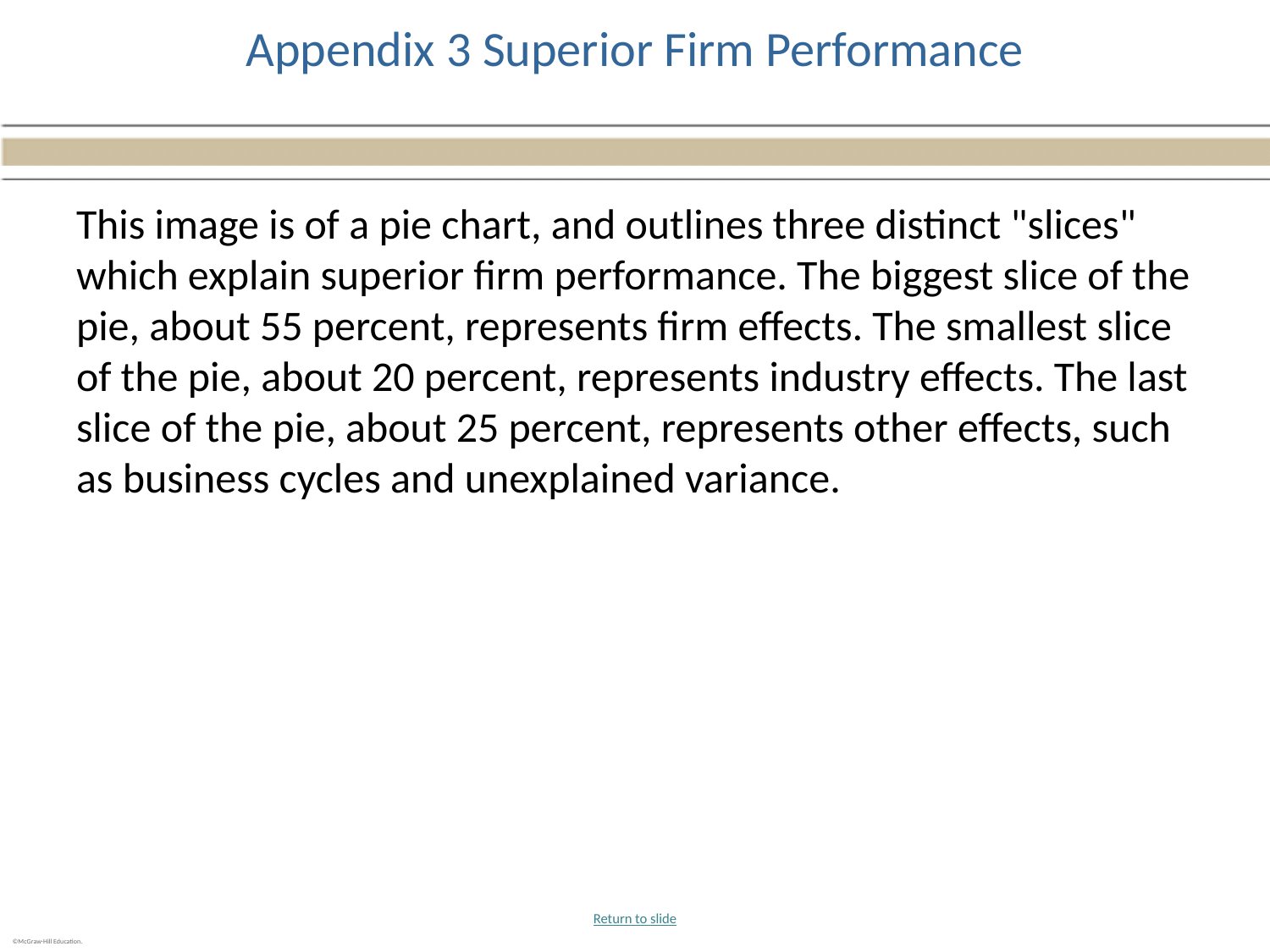

# Appendix 3 Superior Firm Performance
This image is of a pie chart, and outlines three distinct "slices" which explain superior firm performance. The biggest slice of the pie, about 55 percent, represents firm effects. The smallest slice of the pie, about 20 percent, represents industry effects. The last slice of the pie, about 25 percent, represents other effects, such as business cycles and unexplained variance.
Return to slide